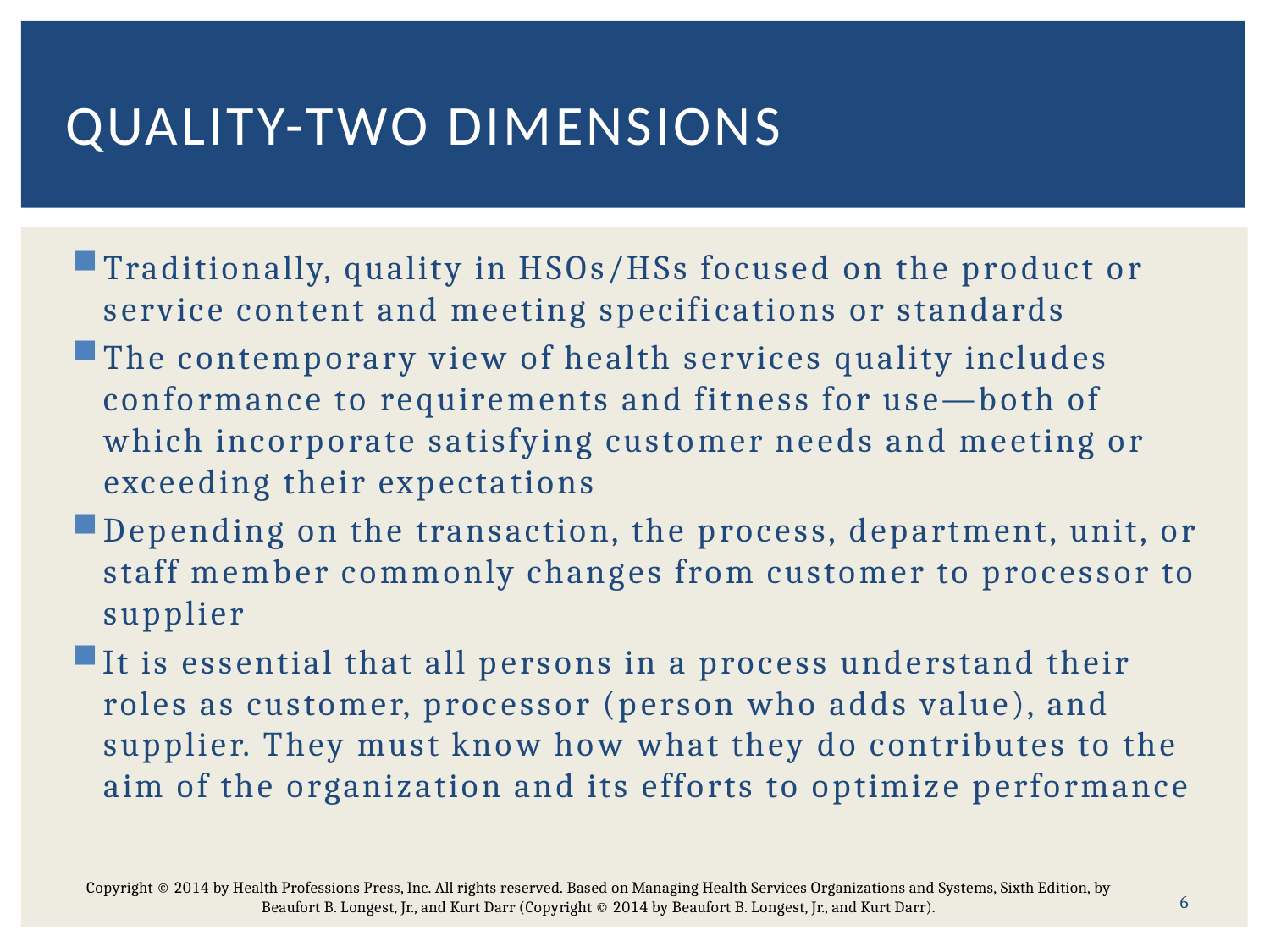

# Quality-two dimensions
Traditionally, quality in HSOs/HSs focused on the product or service content and meeting specifi­cations or standards
The contemporary view of health services quality includes conformance to requirements and fit­ness for use—both of which incorporate satisfying customer needs and meeting or exceeding their expecta­tions
Depending on the transaction, the process, department, unit, or staff mem­ber commonly changes from customer to processor to supplier
It is essential that all persons in a process understand their roles as customer, processor (person who adds value), and supplier. They must know how what they do contributes to the aim of the organization and its efforts to optimize performance
6